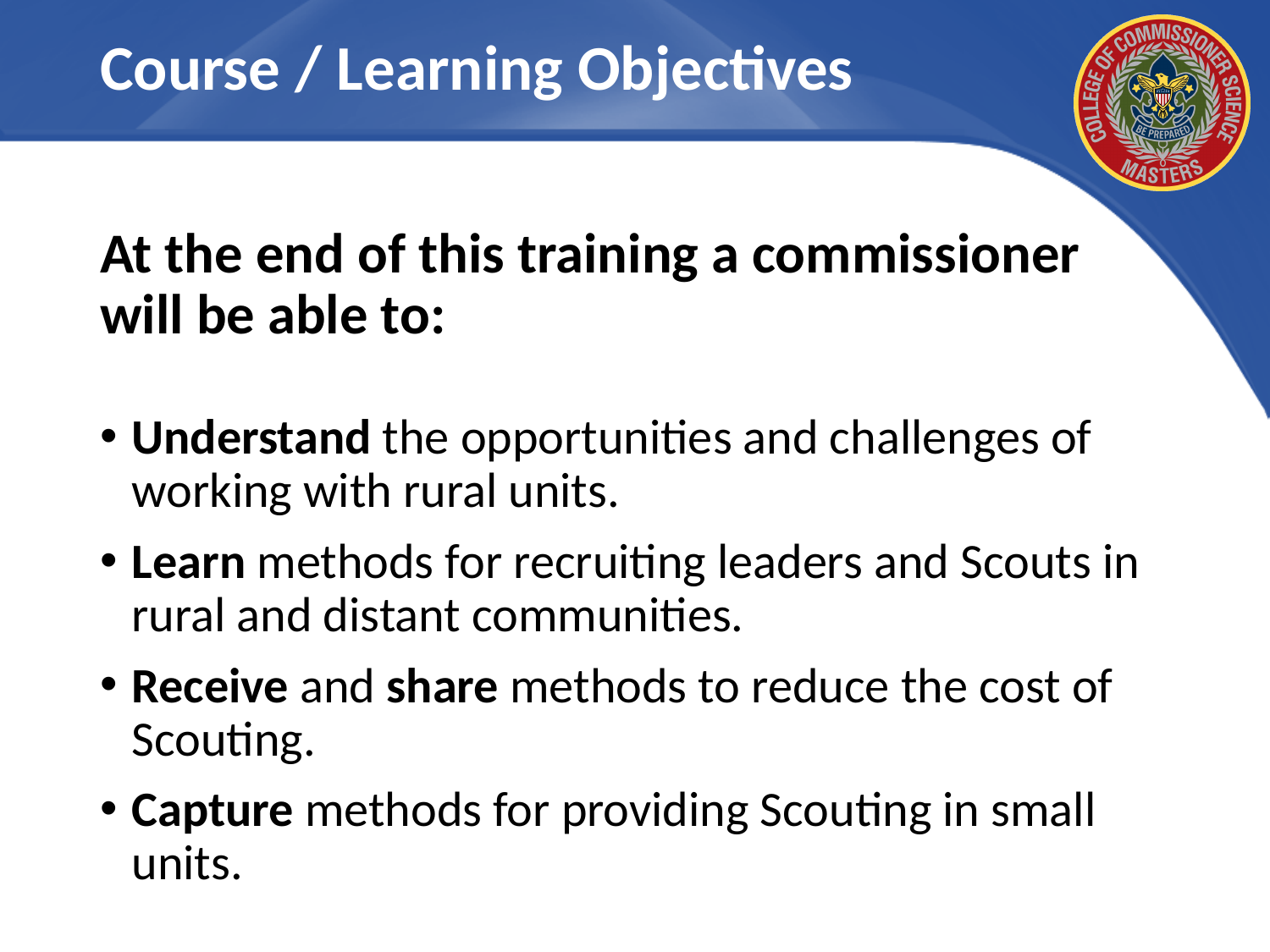

# Course / Learning Objectives
At the end of this training a commissioner will be able to:

Understand the opportunities and challenges of working with rural units.
Learn methods for recruiting leaders and Scouts in rural and distant communities.
Receive and share methods to reduce the cost of Scouting.
Capture methods for providing Scouting in small units.